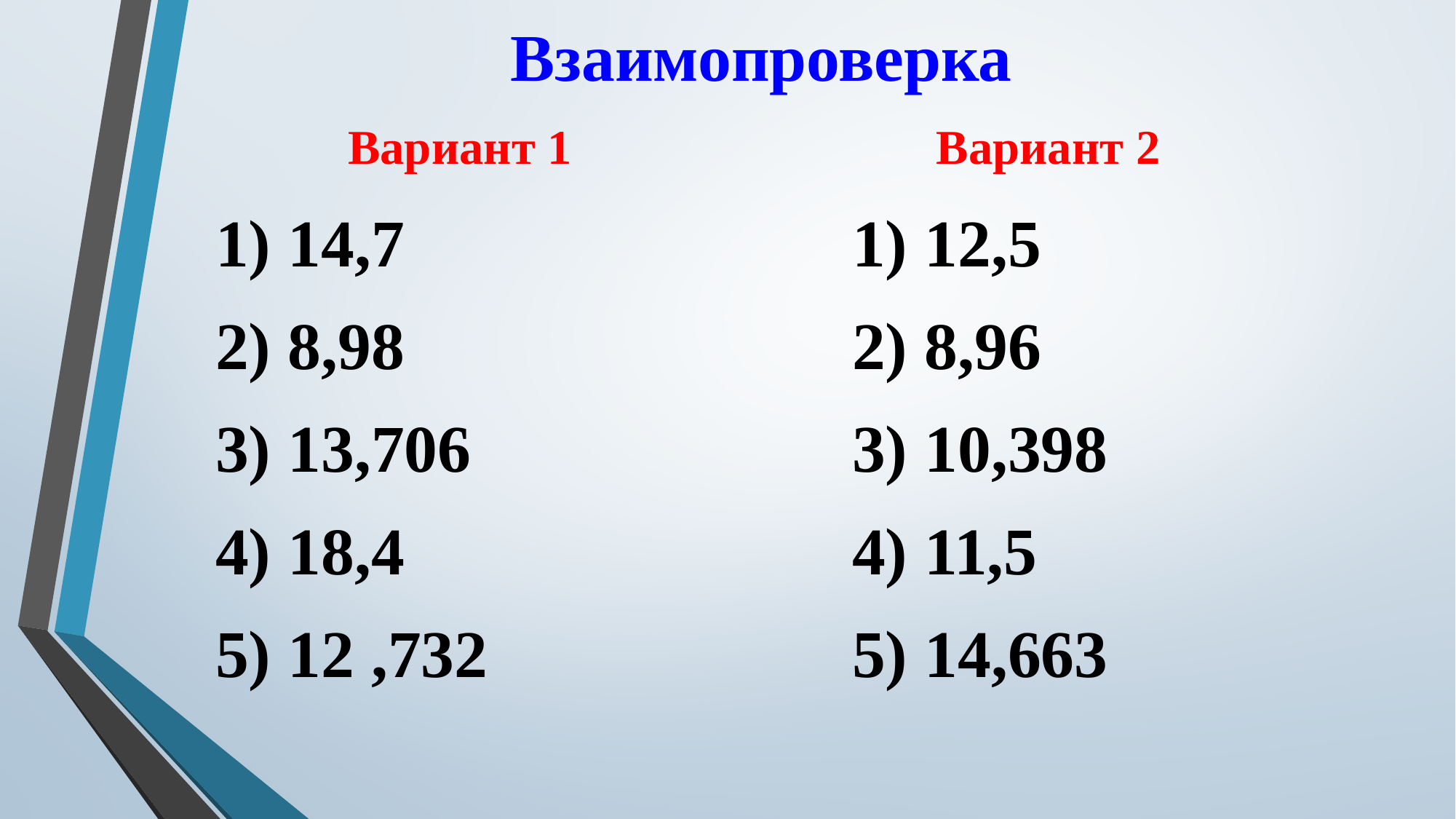

# Взаимопроверка
Вариант 1
Вариант 2
1) 14,7
2) 8,98
3) 13,706
4) 18,4
5) 12 ,732

1) 12,5
2) 8,96
3) 10,398
4) 11,5
5) 14,663